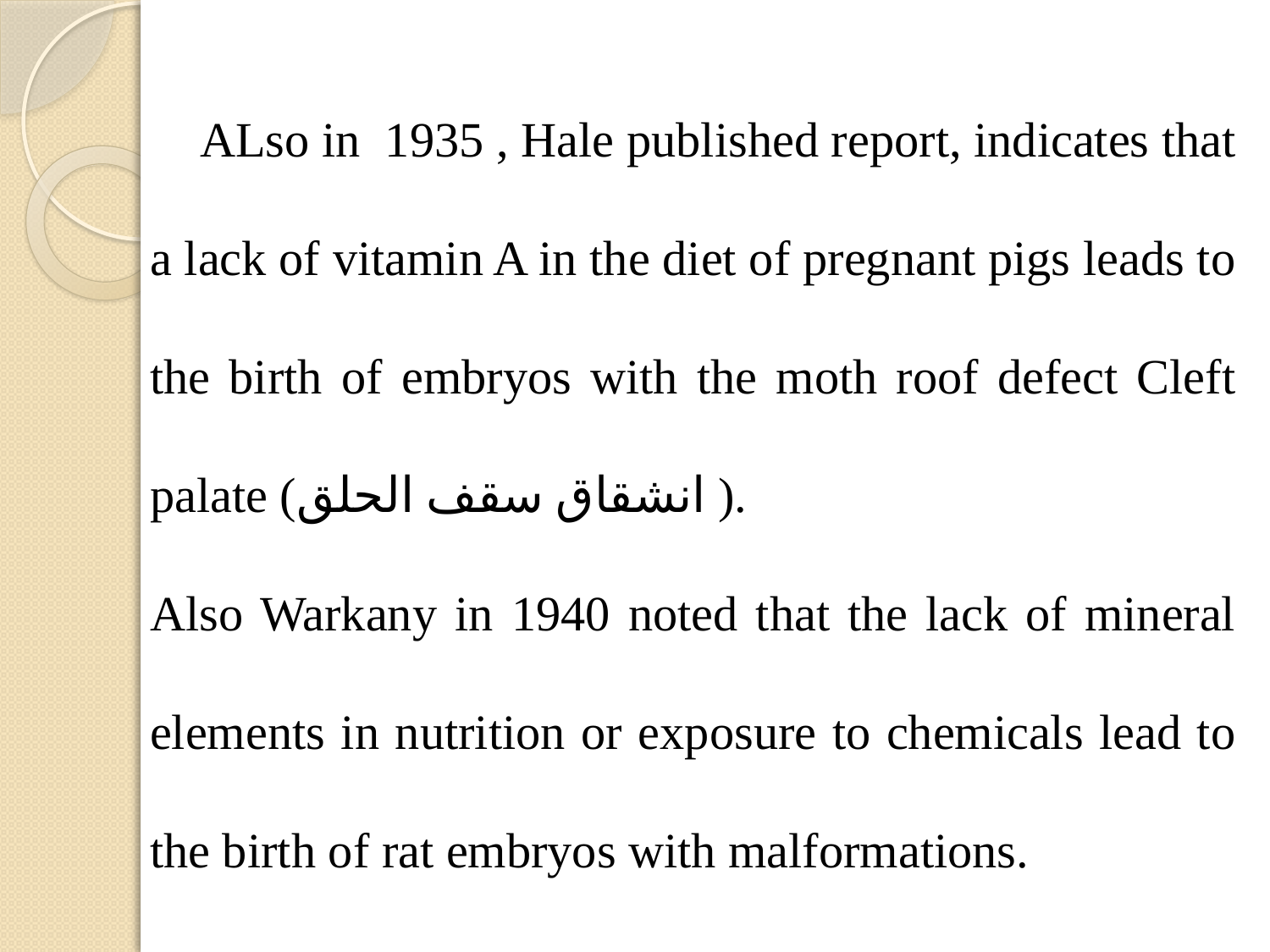

ALso in  1935 , Hale published report, indicates that a lack of vitamin A in the diet of pregnant pigs leads to the birth of embryos with the moth roof defect Cleft palate (انشقاق سقف الحلق ).
Also Warkany in 1940 noted that the lack of mineral elements in nutrition or exposure to chemicals lead to the birth of rat embryos with malformations.